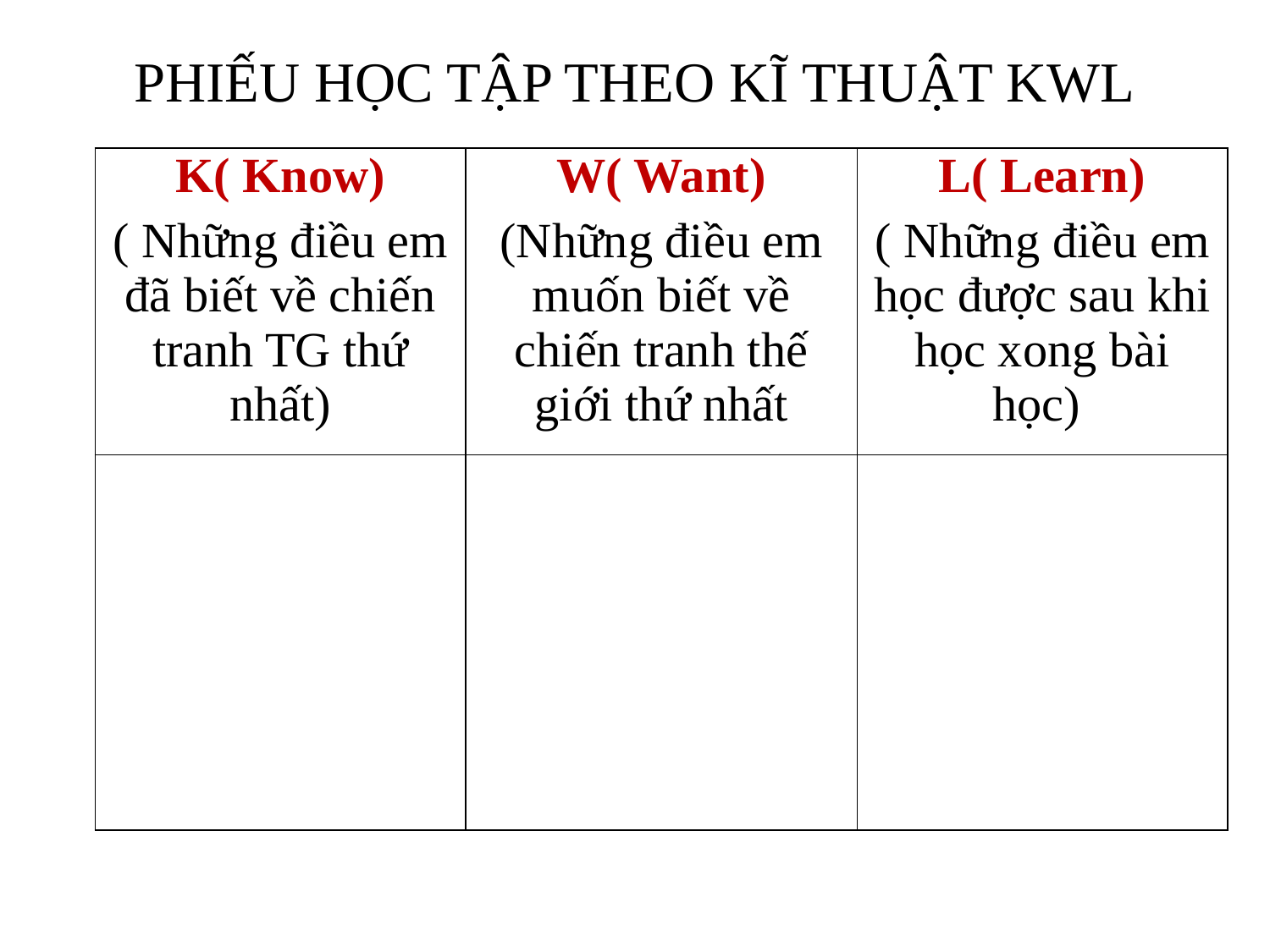

# PHIẾU HỌC TẬP THEO KĨ THUẬT KWL
| K( Know) ( Những điều em đã biết về chiến tranh TG thứ nhất) | W( Want) (Những điều em muốn biết về chiến tranh thế giới thứ nhất | L( Learn) ( Những điều em học được sau khi học xong bài học) |
| --- | --- | --- |
|  |  |  |